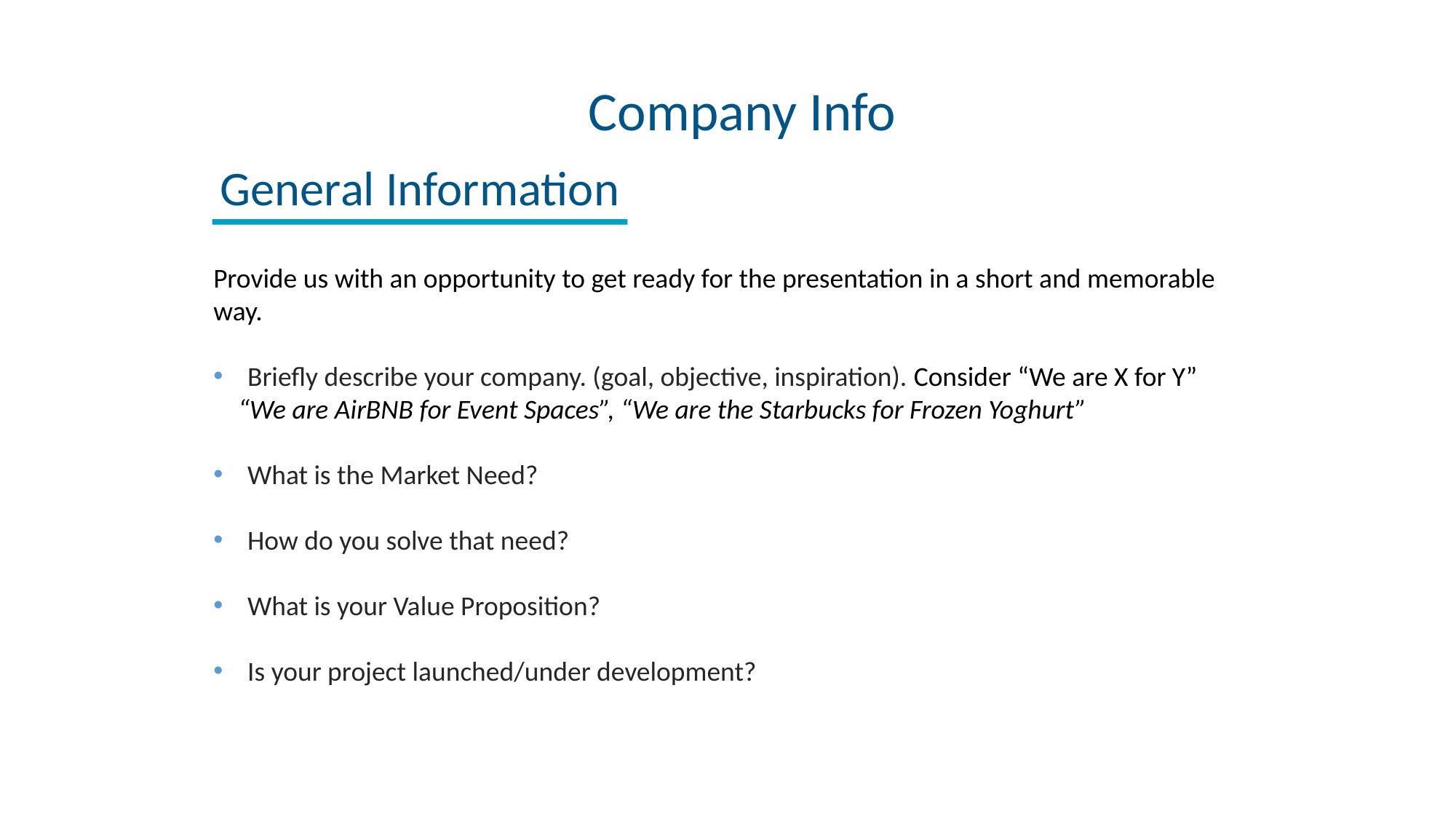

Company Info
General Information

Provide us with an opportunity to get ready for the presentation in a short and memorable way.

Briefly describe your company. (goal, objective, inspiration). Consider “We are X for Y”
    “We are AirBNB for Event Spaces”, “We are the Starbucks for Frozen Yoghurt”

What is the Market Need?

How do you solve that need?

What is your Value Proposition?

Is your project launched/under development?